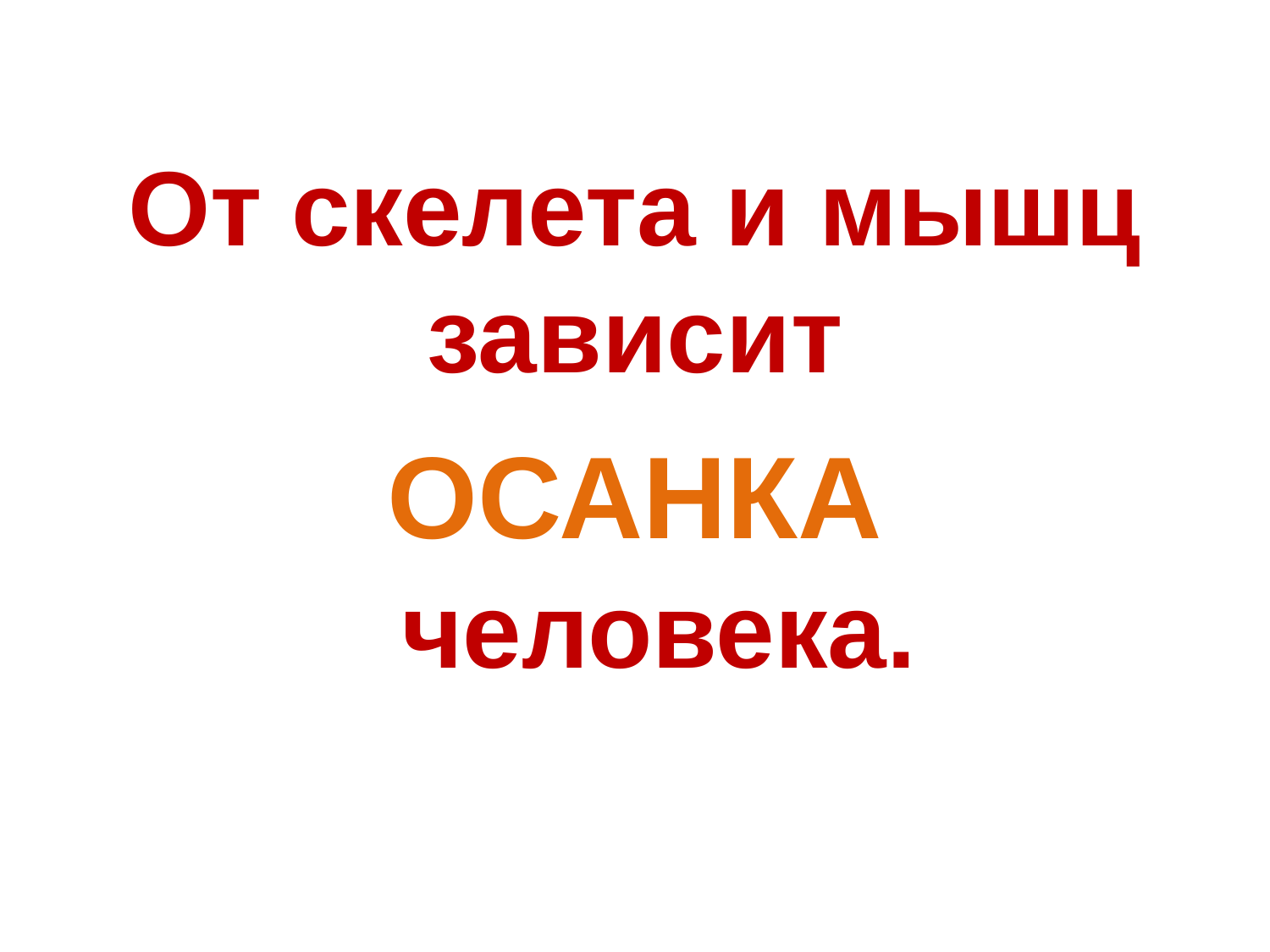

# От скелета и мышц зависит
ОСАНКА
человека.